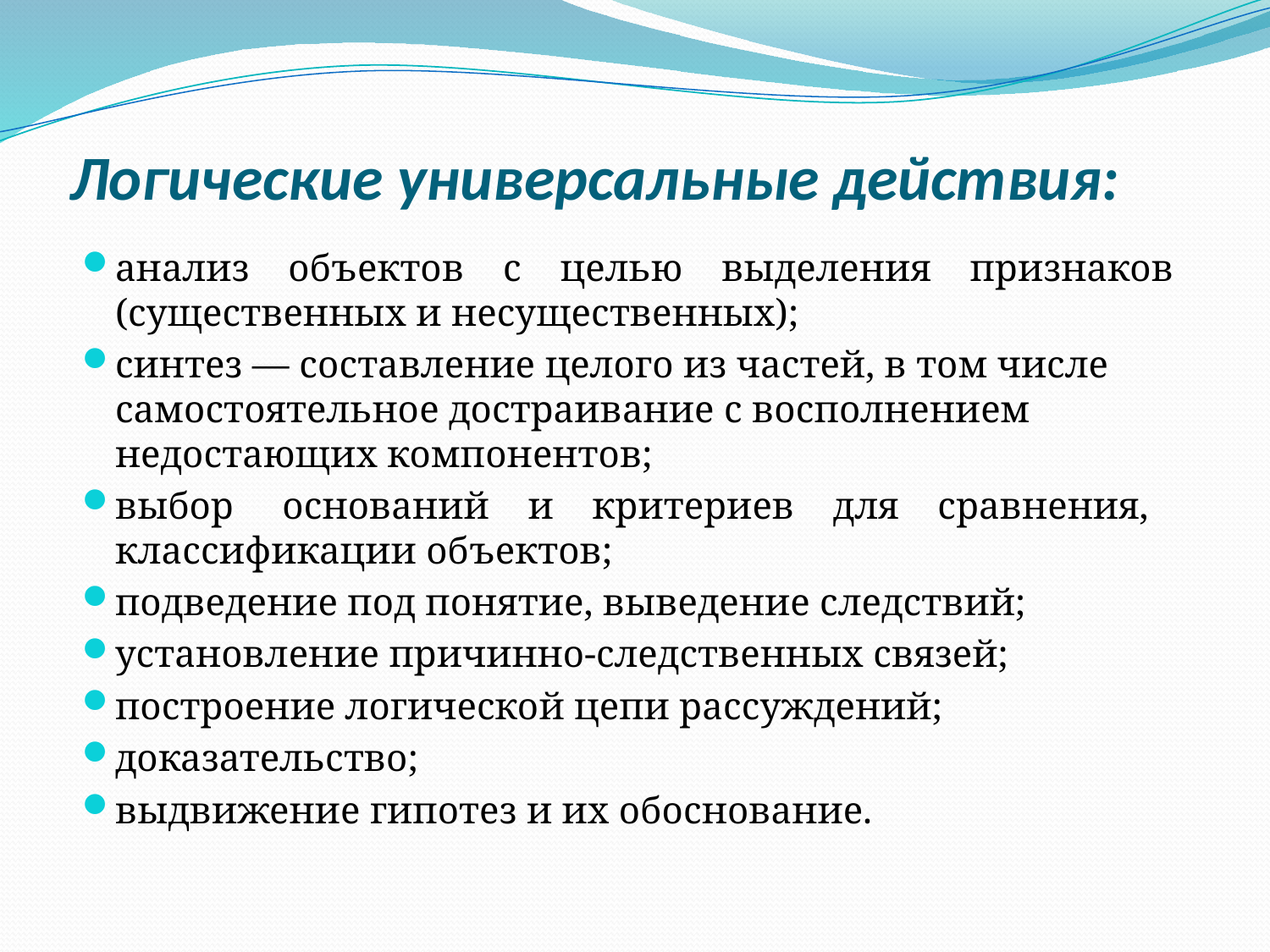

# Логические универсальные действия:
анализ    объектов    с    целью    выделения    признаков (существенных и несущественных);
синтез — составление целого из частей, в том числе самостоятельное достраивание с восполнением недостающих компонентов;
выбор     оснований    и    критериев    для    сравнения, классификации объектов;
подведение под понятие, выведение следствий;
установление причинно-следственных связей;
построение логической цепи рассуждений;
доказательство;
выдвижение гипотез и их обоснование.